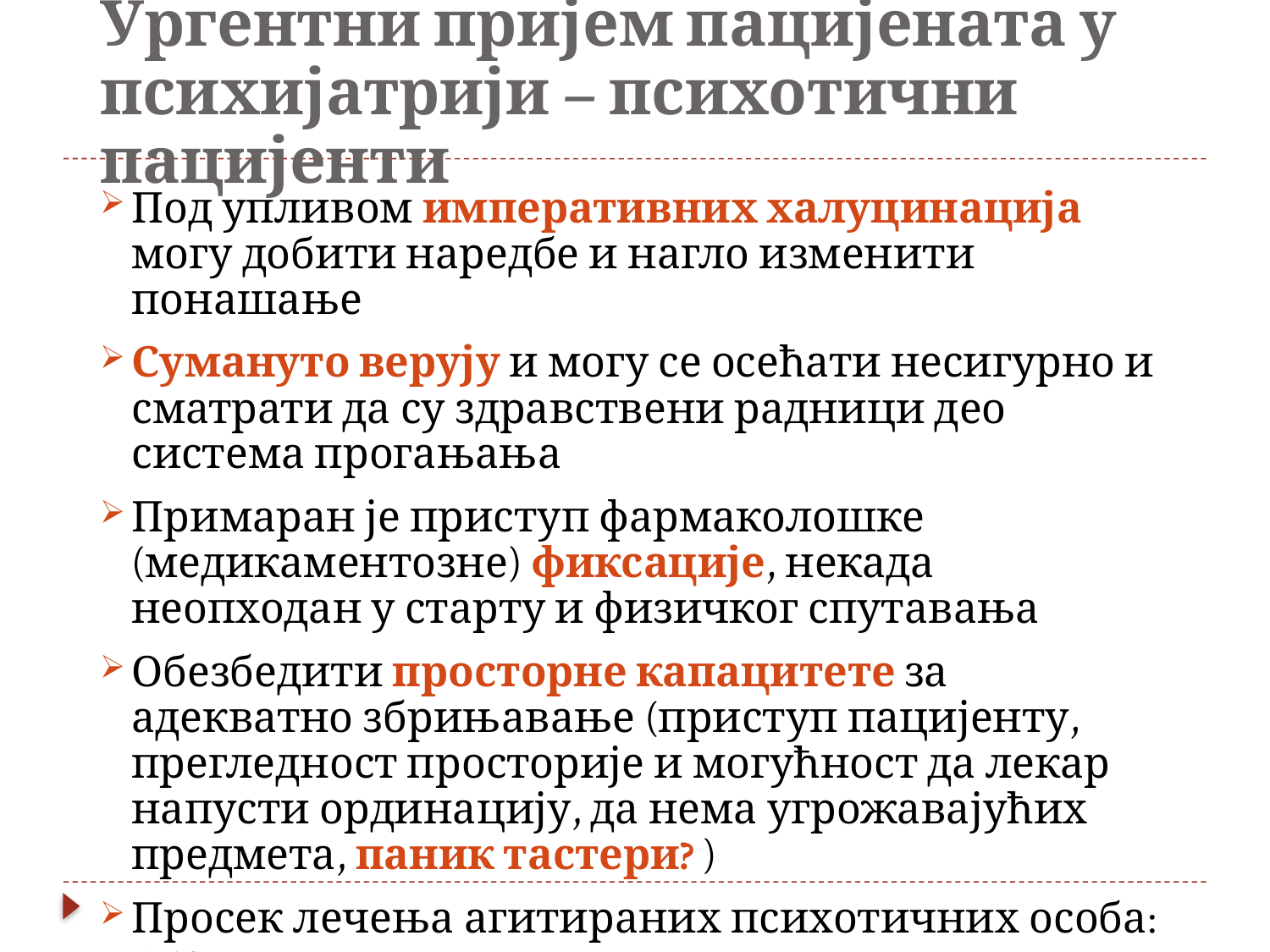

# Ургентни пријем пацијената у психијатрији − психотични пацијенти
Под упливом императивних халуцинација могу добити наредбе и нагло изменити понашање
Сумануто верују и могу се осећати несигурно и сматрати да су здравствени радници део система прогањања
Примаран је приступ фармаколошке (медикаментозне) фиксације, некада неопходан у старту и физичког спутавања
Обезбедити просторне капацитете за адекватно збрињавање (приступ пацијенту, прегледност просторије и могућност да лекар напусти ординацију, да нема угрожавајућих предмета, паник тастери? )
Просек лечења агитираних психотичних особа: 7-10 дана у класичним хоспиталним условима